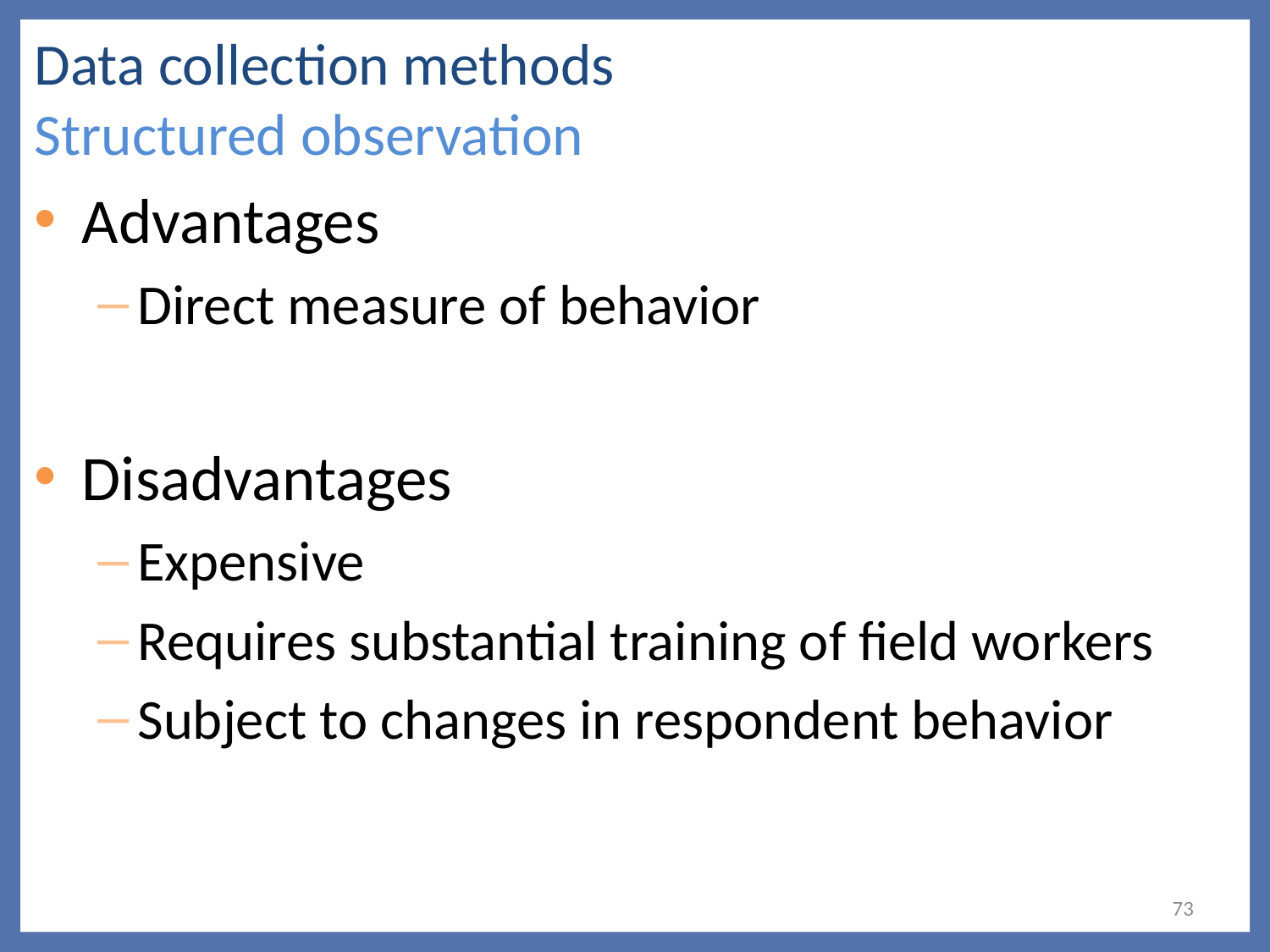

Data collection methods
Structured observation
Advantages
Direct measure of behavior

Disadvantages
Expensive
Requires substantial training of field workers
Subject to changes in respondent behavior
73